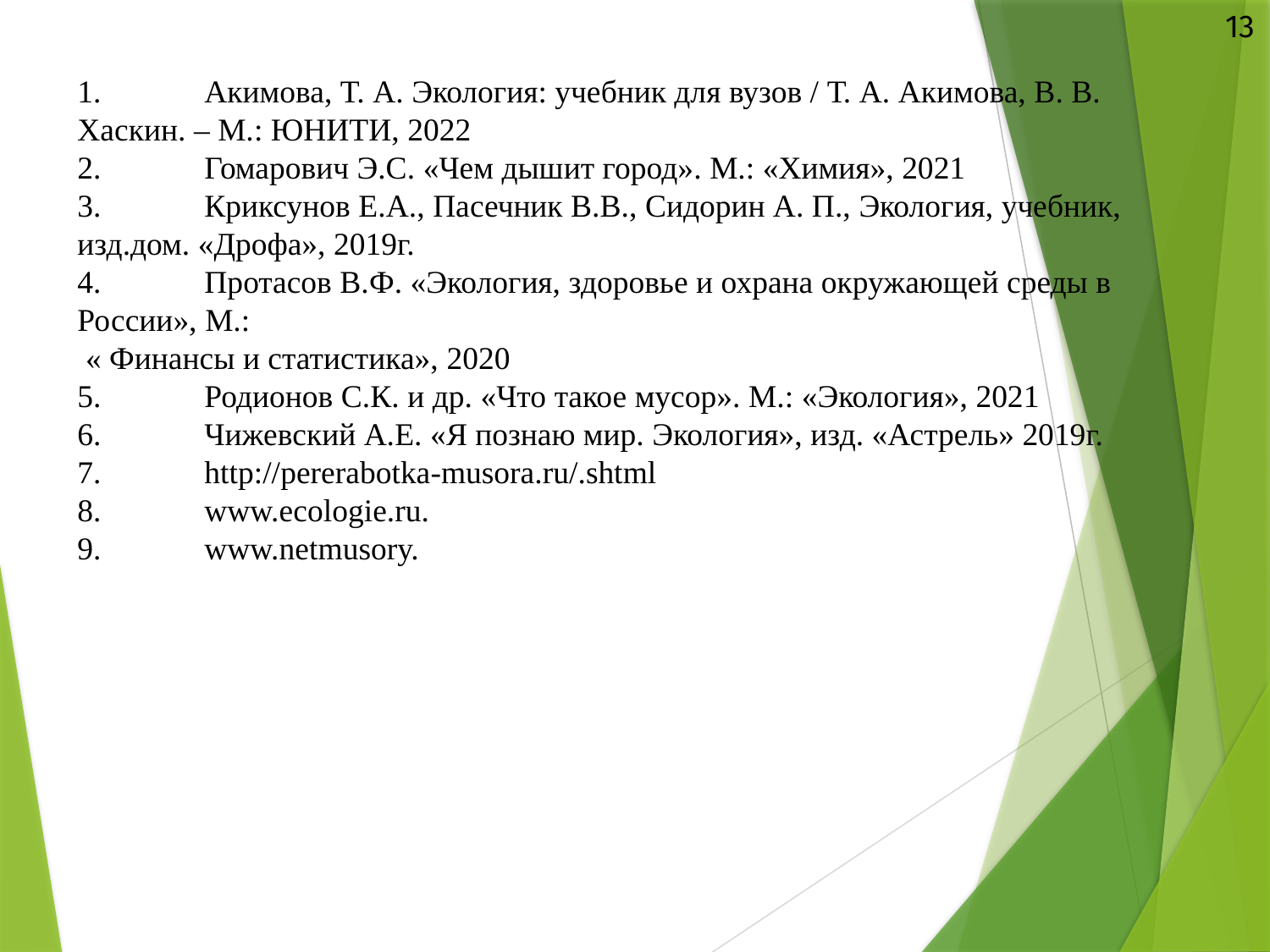

13
1.	Акимова, Т. А. Экология: учебник для вузов / Т. А. Акимова, В. В. Хаскин. – М.: ЮНИТИ, 2022
2.	Гомарович Э.С. «Чем дышит город». М.: «Химия», 2021
3.	Криксунов Е.А., Пасечник В.В., Сидорин А. П., Экология, учебник, изд.дом. «Дрофа», 2019г.
4.	Протасов В.Ф. «Экология, здоровье и охрана окружающей среды в России», М.:
 « Финансы и статистика», 2020
5.	Родионов С.К. и др. «Что такое мусор». М.: «Экология», 2021
6.	Чижевский А.Е. «Я познаю мир. Экология», изд. «Астрель» 2019г.
7.	http://pererabotka-musora.ru/.shtml
8.	www.ecologie.ru.
9.	www.netmusory.